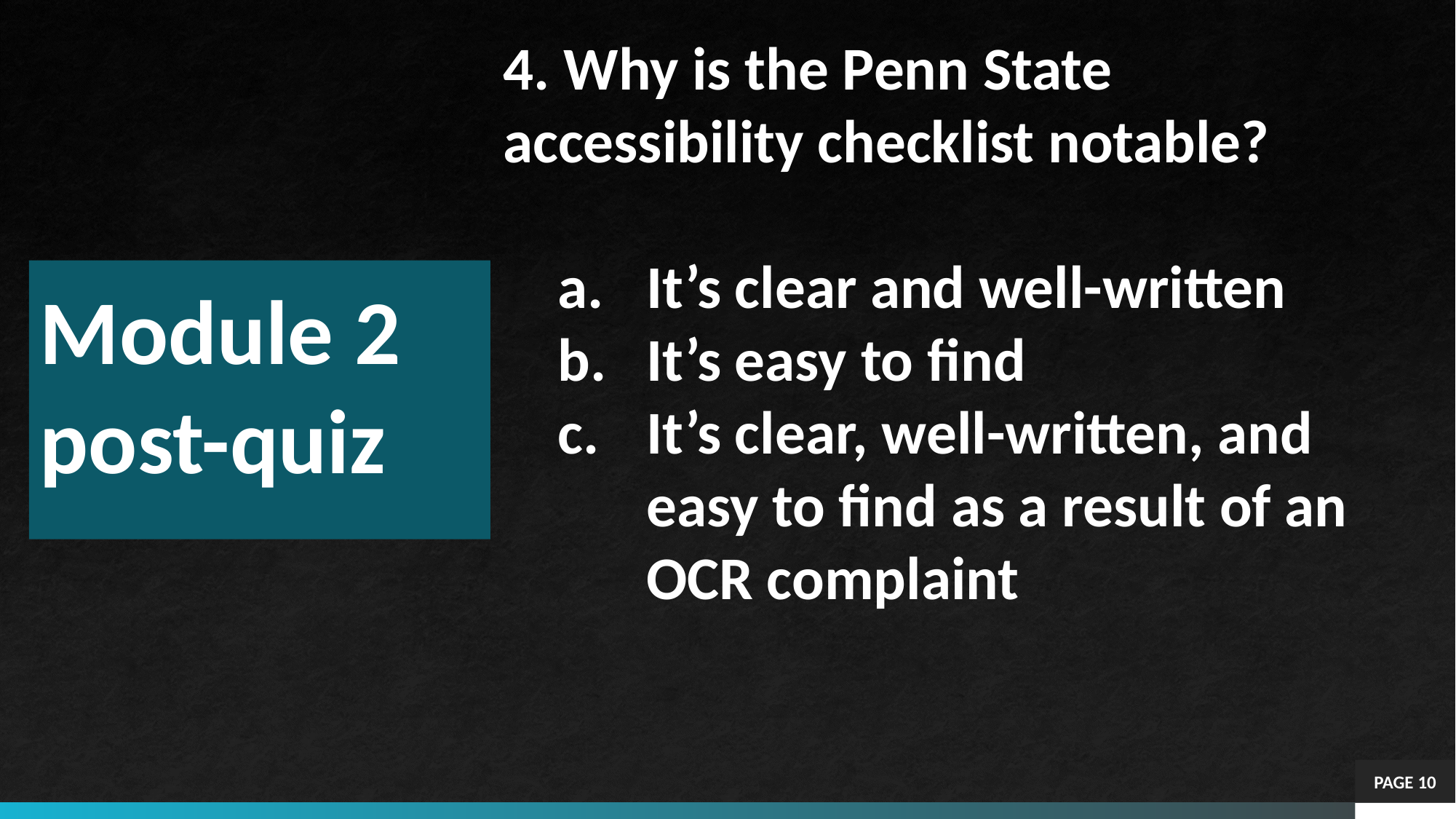

4. Why is the Penn State accessibility checklist notable?

It’s clear and well-written
It’s easy to find
It’s clear, well-written, and easy to find as a result of an OCR complaint

# Module 2 post-quiz
PAGE 10